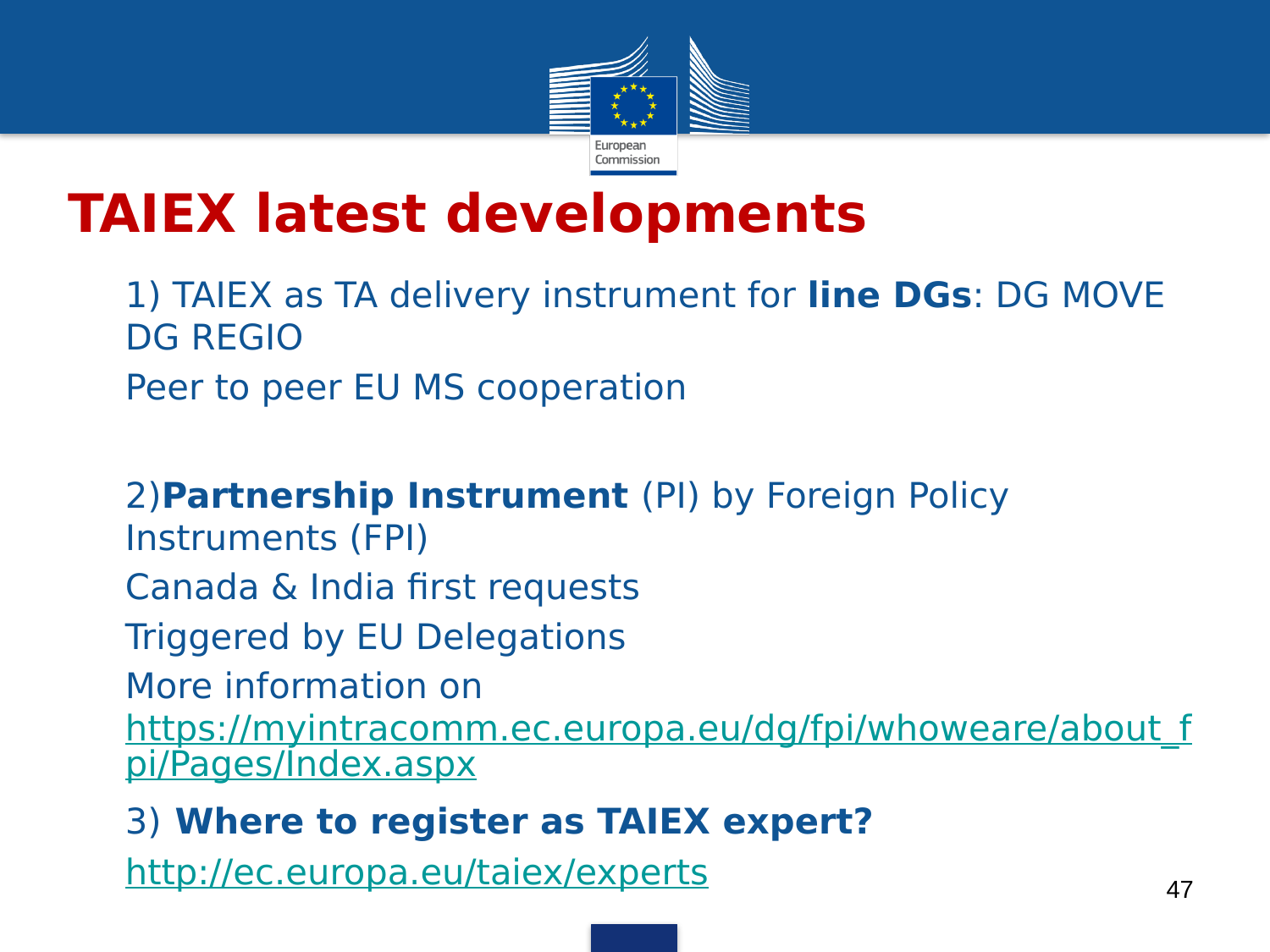

# TAIEX latest developments
1) TAIEX as TA delivery instrument for line DGs: DG MOVE DG REGIO
Peer to peer EU MS cooperation

2)Partnership Instrument (PI) by Foreign Policy Instruments (FPI)
Canada & India first requests
Triggered by EU Delegations
More information on https://myintracomm.ec.europa.eu/dg/fpi/whoweare/about_fpi/Pages/Index.aspx
3) Where to register as TAIEX expert?
http://ec.europa.eu/taiex/experts

47